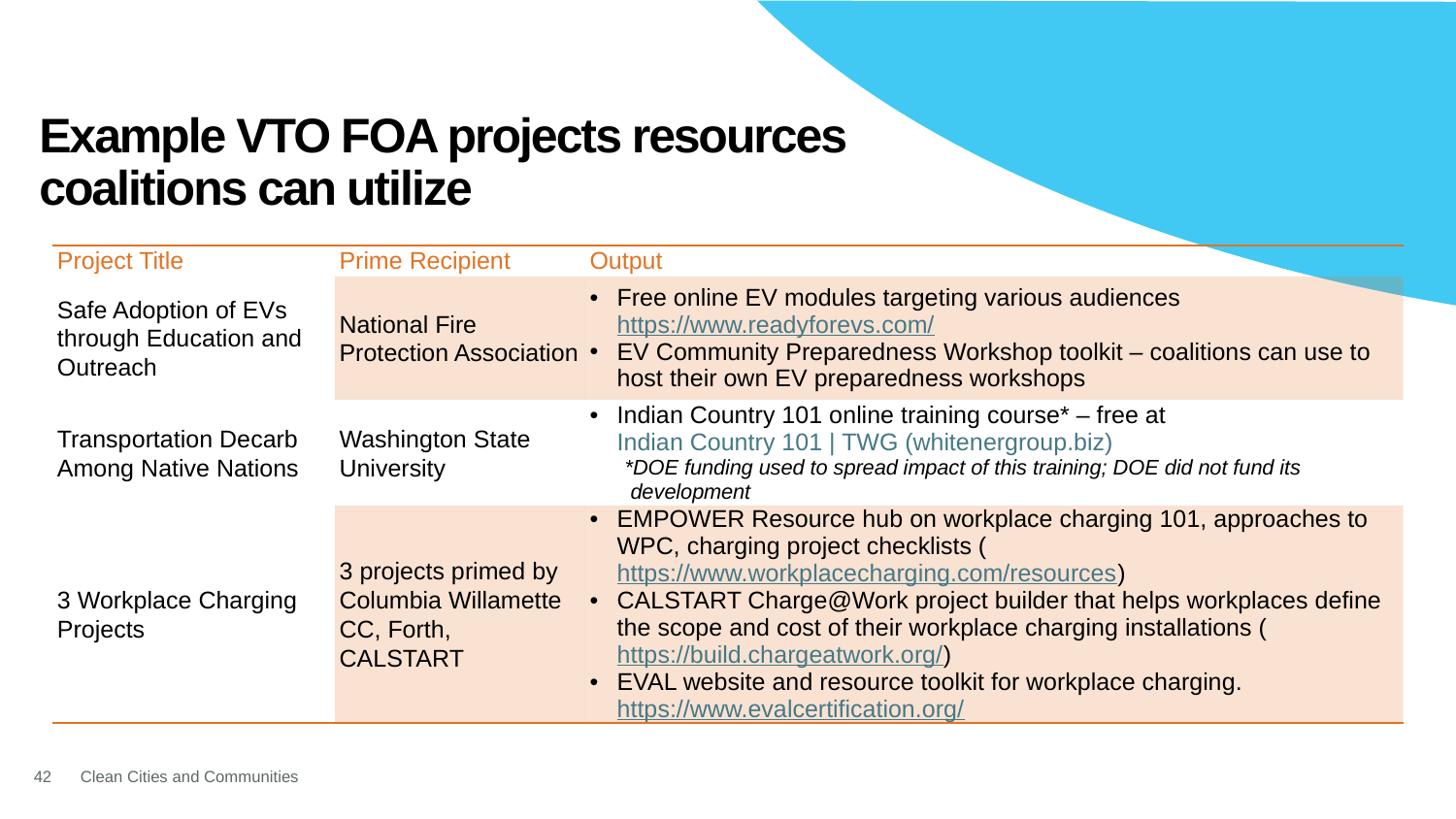

# Example VTO FOA projects resources coalitions can utilize
| Project Title | Prime Recipient | Output |
| --- | --- | --- |
| Safe Adoption of EVs through Education and Outreach | National Fire Protection Association | Free online EV modules targeting various audiences https://www.readyforevs.com/ EV Community Preparedness Workshop toolkit – coalitions can use to host their own EV preparedness workshops |
| Transportation Decarb Among Native Nations | Washington State University | Indian Country 101 online training course\* – free at Indian Country 101 | TWG (whitenergroup.biz)        \*DOE funding used to spread impact of this training; DOE did not fund its        development |
| 3 Workplace Charging Projects | 3 projects primed by Columbia Willamette CC, Forth, CALSTART | EMPOWER Resource hub on workplace charging 101, approaches to WPC, charging project checklists (https://www.workplacecharging.com/resources) CALSTART Charge@Work project builder that helps workplaces define the scope and cost of their workplace charging installations (https://build.chargeatwork.org/) EVAL website and resource toolkit for workplace charging. https://www.evalcertification.org/ |
42
Clean Cities and Communities